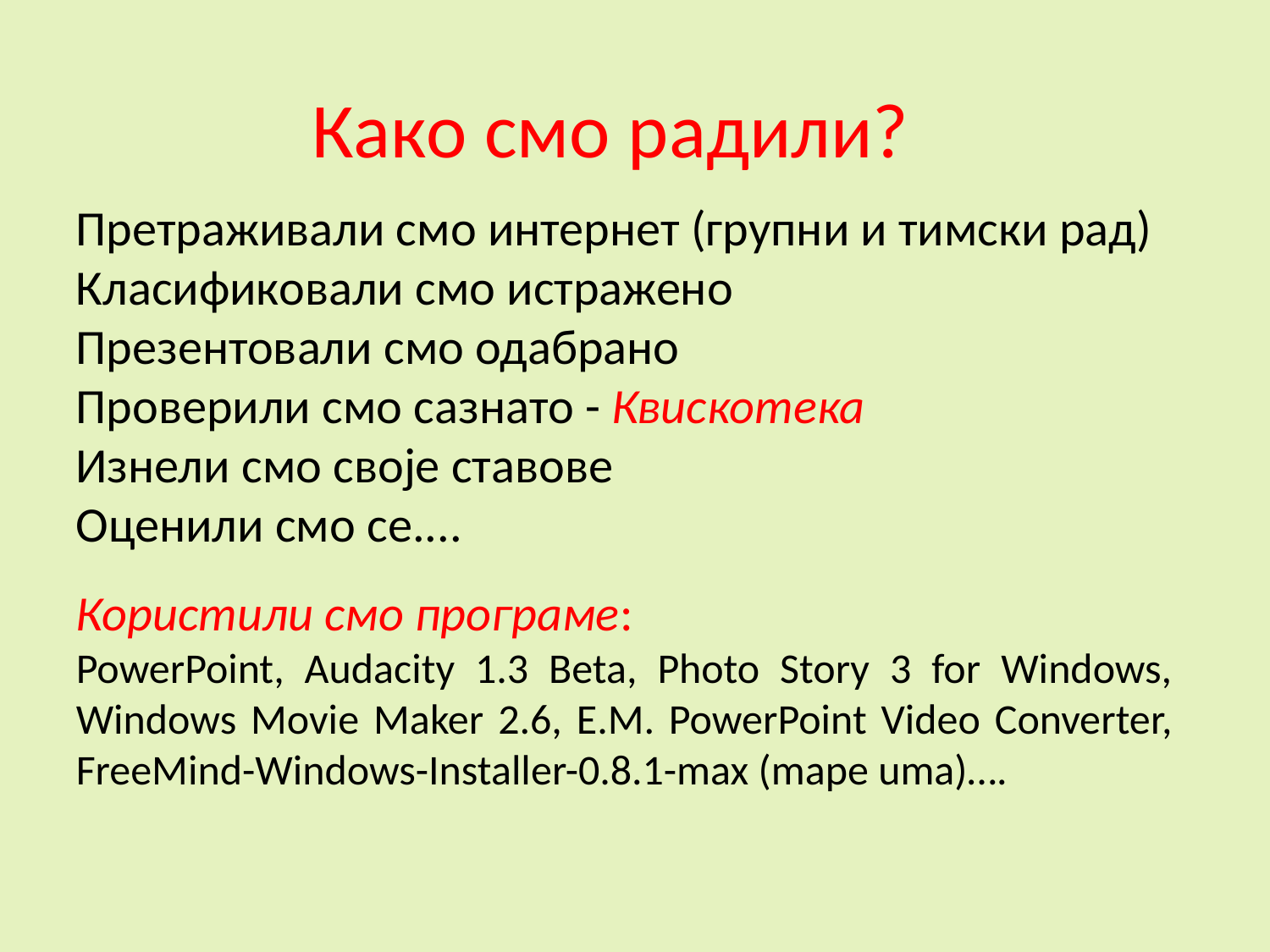

Како смо радили?
Претраживали смо интернет (групни и тимски рад)
Класификовали смо истражено
Презентовали смо одабрано
Проверили смо сазнато - Квискотека
Изнели смо своје ставове
Оценили смо се....

Користили смо програме:
PowerPoint, Audacity 1.3 Beta, Photo Story 3 for Windows, Windows Movie Maker 2.6, E.M. PowerPoint Video Converter, FreeMind-Windows-Installer-0.8.1-max (mape uma)….